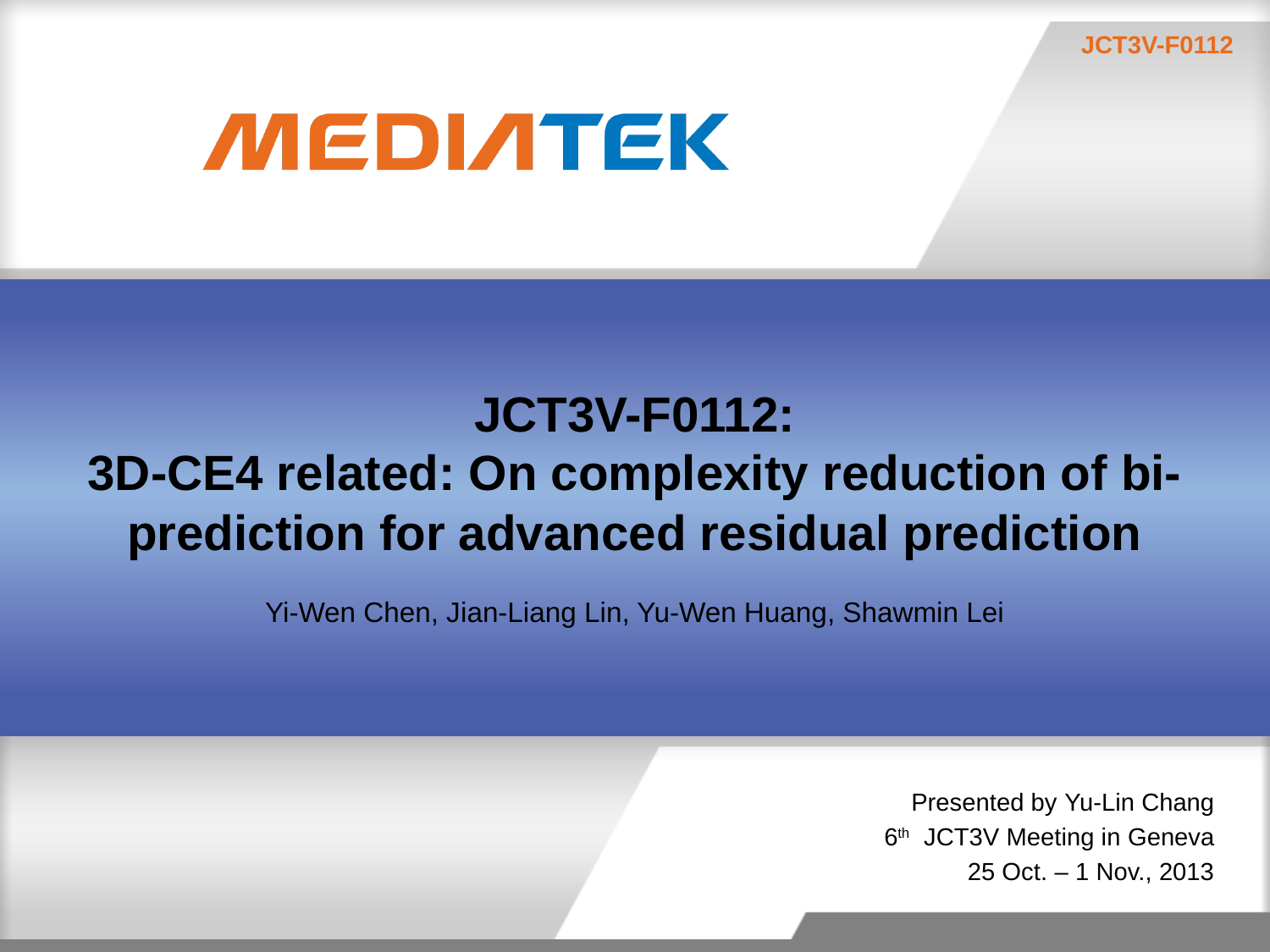

# JCT3V-F0112: 3D-CE4 related: On complexity reduction of bi-prediction for advanced residual prediction
Yi-Wen Chen, Jian-Liang Lin, Yu-Wen Huang, Shawmin Lei
Presented by Yu-Lin Chang
6th  JCT3V Meeting in Geneva
25 Oct. – 1 Nov., 2013